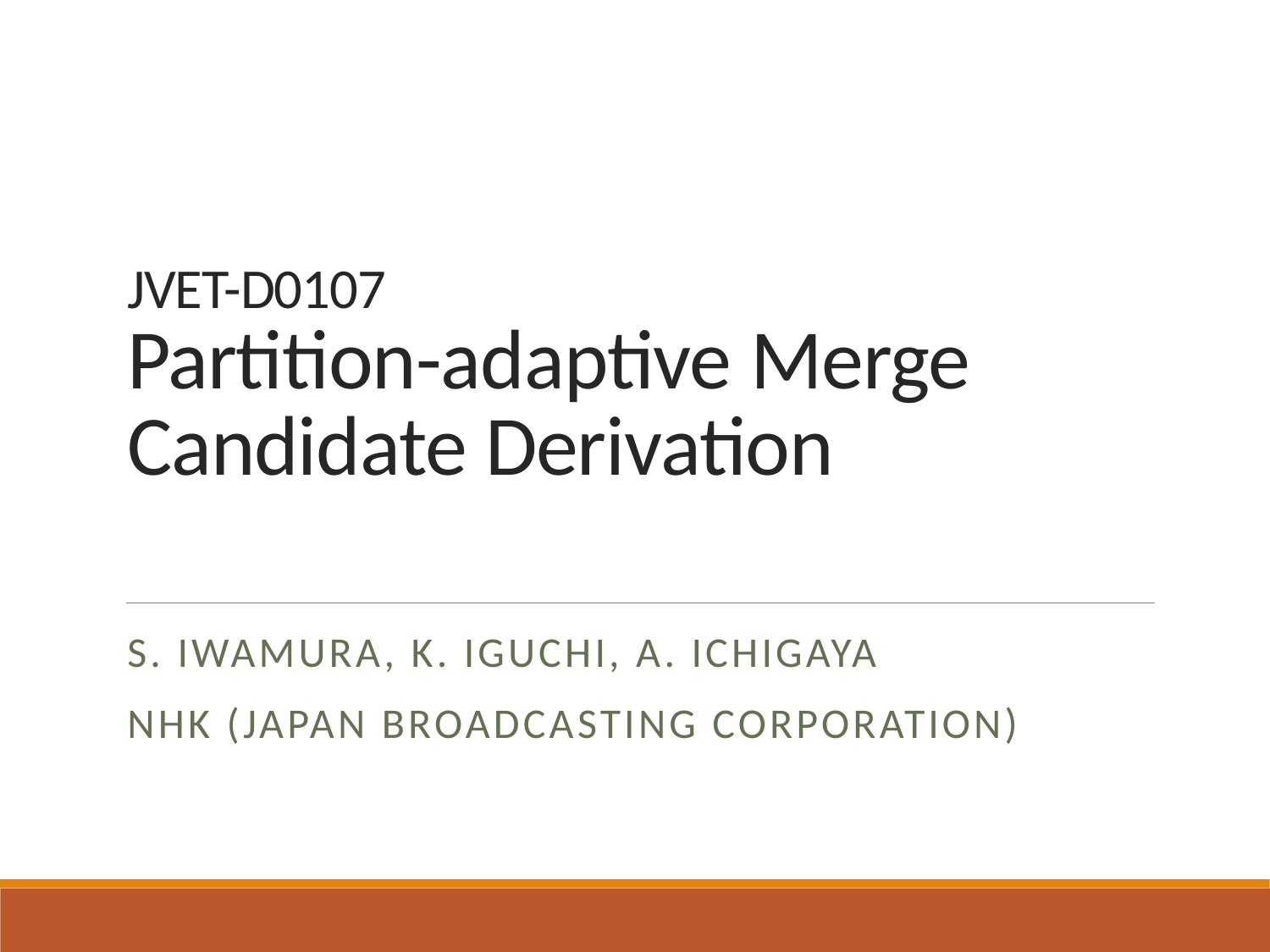

# JVET-D0107 Partition-adaptive Merge Candidate Derivation
S. Iwamura, K. Iguchi, A. Ichigaya
NHK (Japan broadcasting corporation)